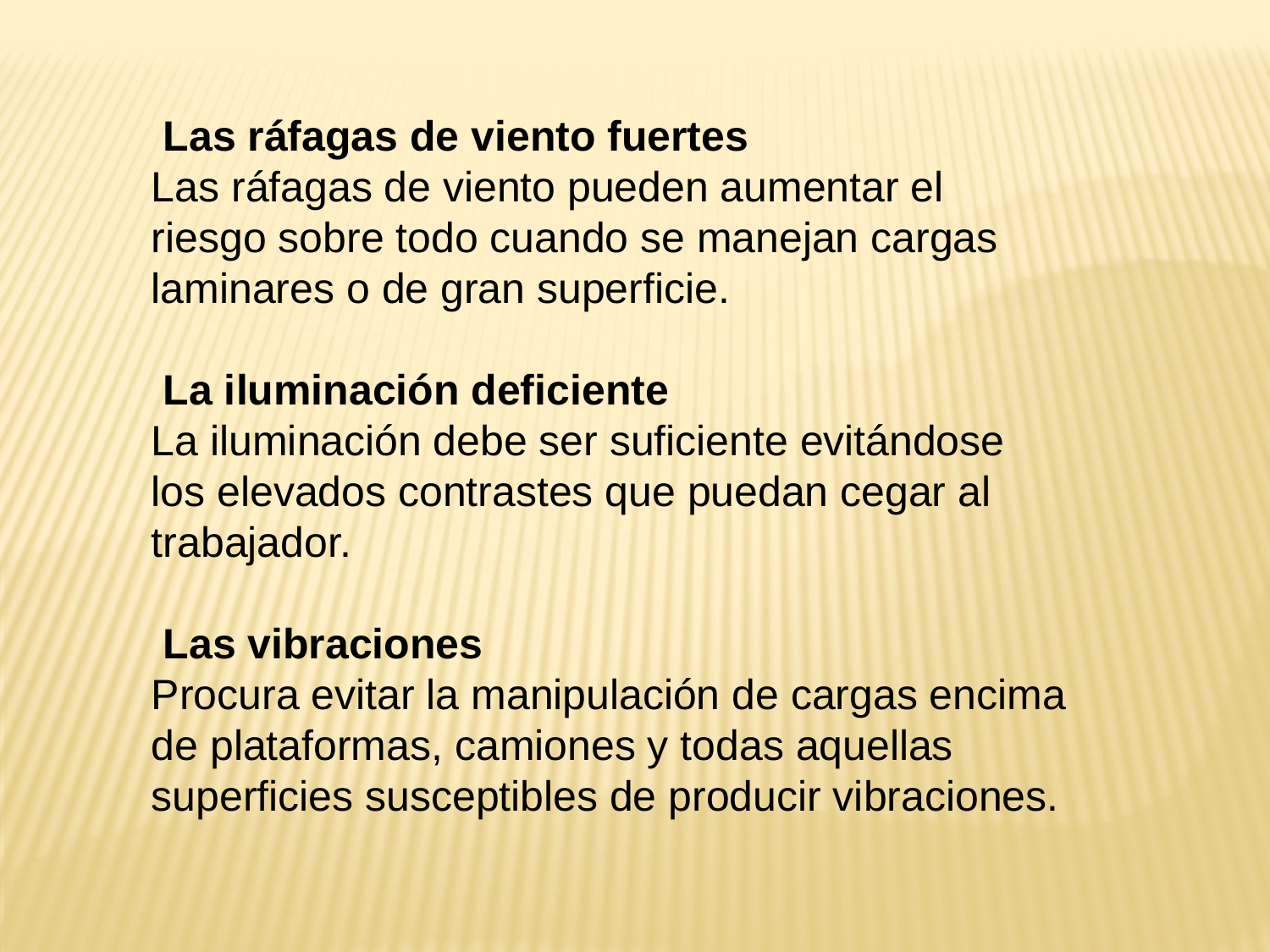

Las ráfagas de viento fuertes
Las ráfagas de viento pueden aumentar el riesgo sobre todo cuando se manejan cargas laminares o de gran superficie.

 La iluminación deficiente
La iluminación debe ser suficiente evitándose los elevados contrastes que puedan cegar al trabajador.

 Las vibraciones
Procura evitar la manipulación de cargas encima de plataformas, camiones y todas aquellas superficies susceptibles de producir vibraciones.